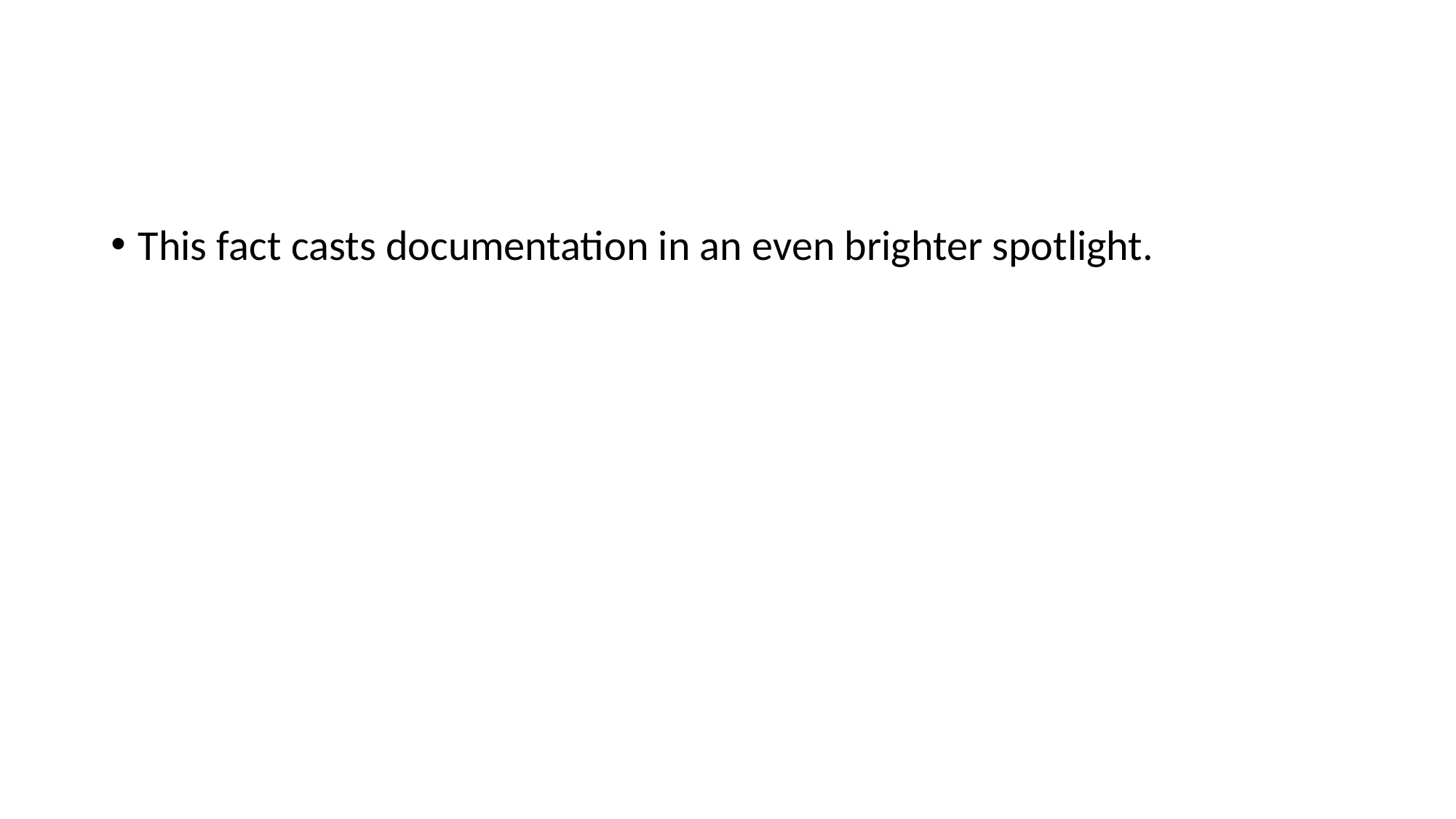

#
This fact casts documentation in an even brighter spotlight.